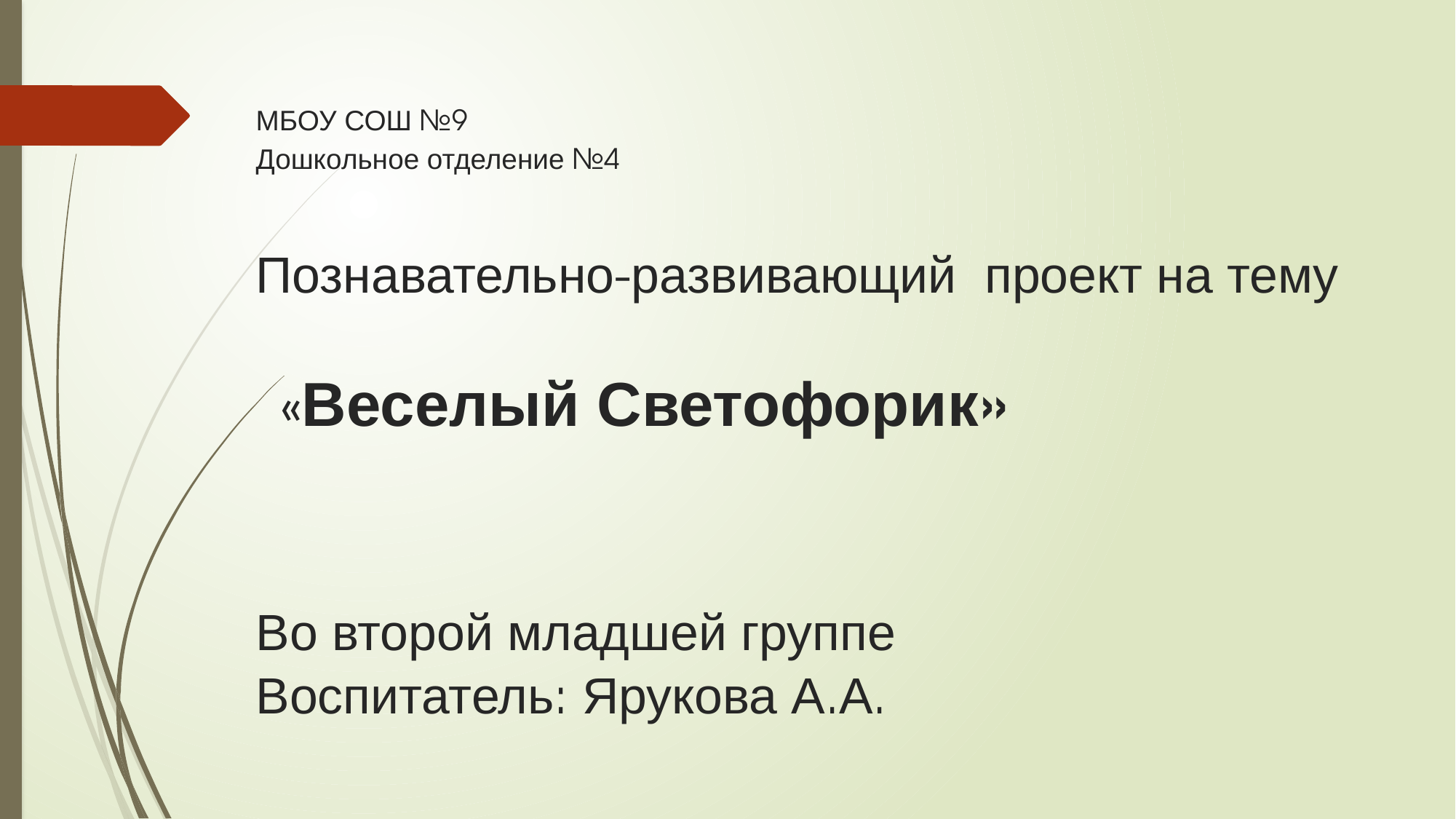

# МБОУ СОШ №9 Дошкольное отделение №4 Познавательно-развивающий  проект на тему «Веселый Светофорик» Во второй младшей группе Воспитатель: Ярукова А.А.